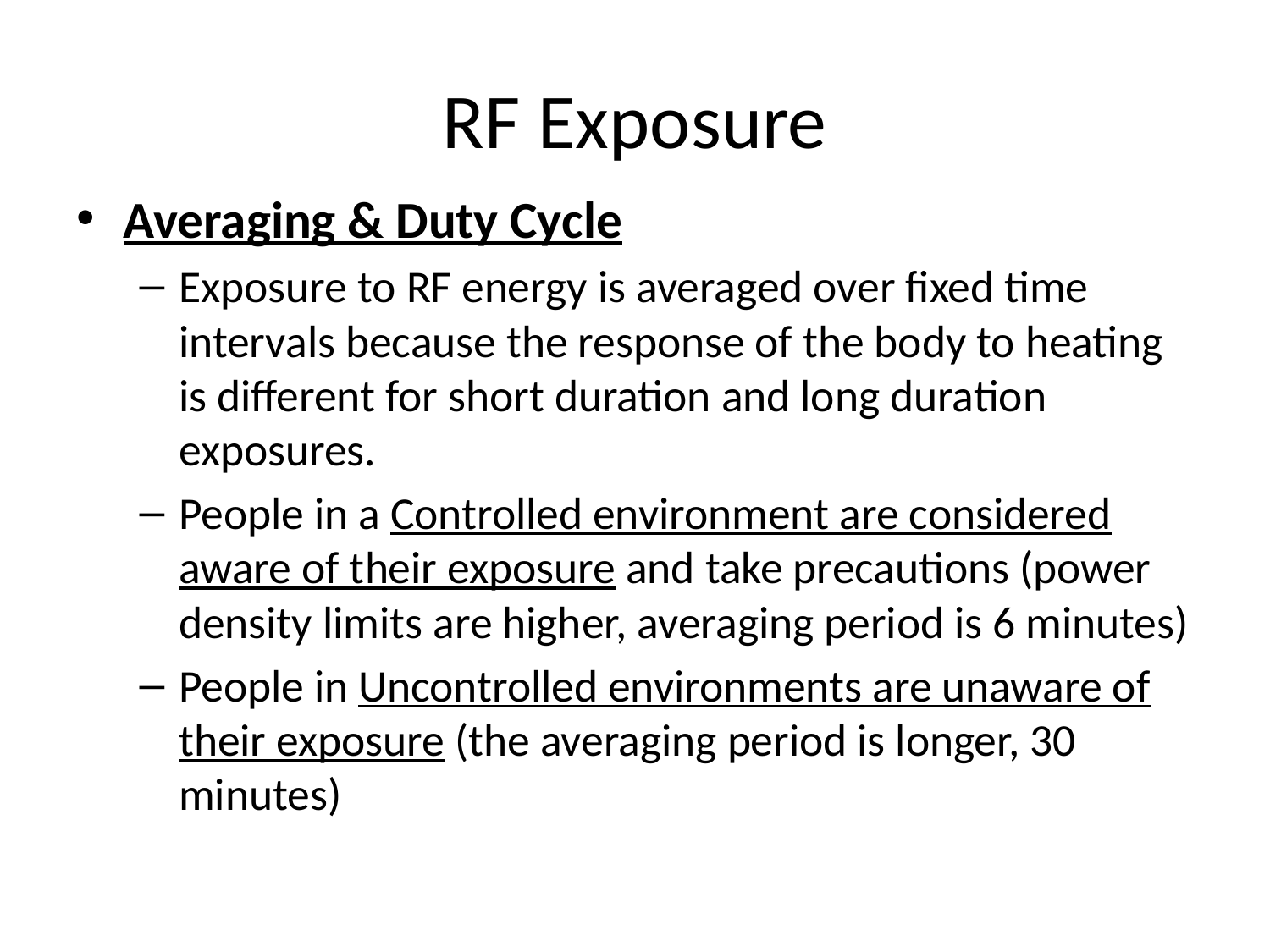

# RF Exposure
Averaging & Duty Cycle
Exposure to RF energy is averaged over fixed time intervals because the response of the body to heating is different for short duration and long duration exposures.
People in a Controlled environment are considered aware of their exposure and take precautions (power density limits are higher, averaging period is 6 minutes)
People in Uncontrolled environments are unaware of their exposure (the averaging period is longer, 30 minutes)